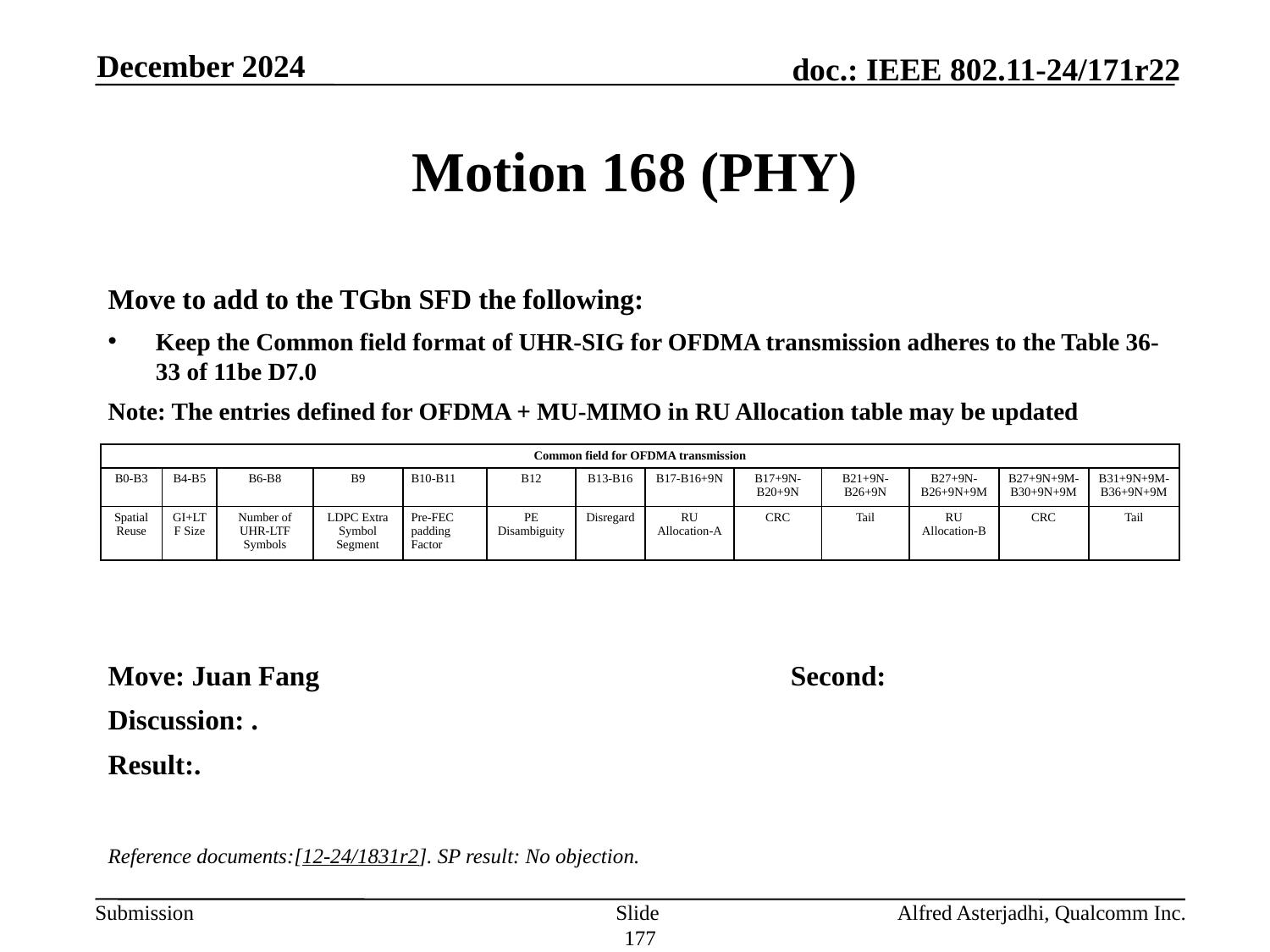

December 2024
# Motion 168 (PHY)
Move to add to the TGbn SFD the following:
Keep the Common field format of UHR-SIG for OFDMA transmission adheres to the Table 36-33 of 11be D7.0
Note: The entries defined for OFDMA + MU-MIMO in RU Allocation table may be updated

Move: Juan Fang 				Second:
Discussion: .
Result:.

Reference documents:[12-24/1831r2]. SP result: No objection.
| Common field for OFDMA transmission |  |  |  |  |  |  |  |  |  |  |  |  |
| --- | --- | --- | --- | --- | --- | --- | --- | --- | --- | --- | --- | --- |
| B0-B3 | B4-B5 | B6-B8 | B9 | B10-B11 | B12 | B13-B16 | B17-B16+9N | B17+9N-B20+9N | B21+9N-B26+9N | B27+9N-B26+9N+9M | B27+9N+9M-B30+9N+9M | B31+9N+9M-B36+9N+9M |
| Spatial Reuse | GI+LTF Size | Number of UHR-LTF Symbols | LDPC Extra Symbol Segment | Pre-FEC padding Factor | PE Disambiguity | Disregard | RU Allocation-A | CRC | Tail | RU Allocation-B | CRC | Tail |
Slide 177
Alfred Asterjadhi, Qualcomm Inc.